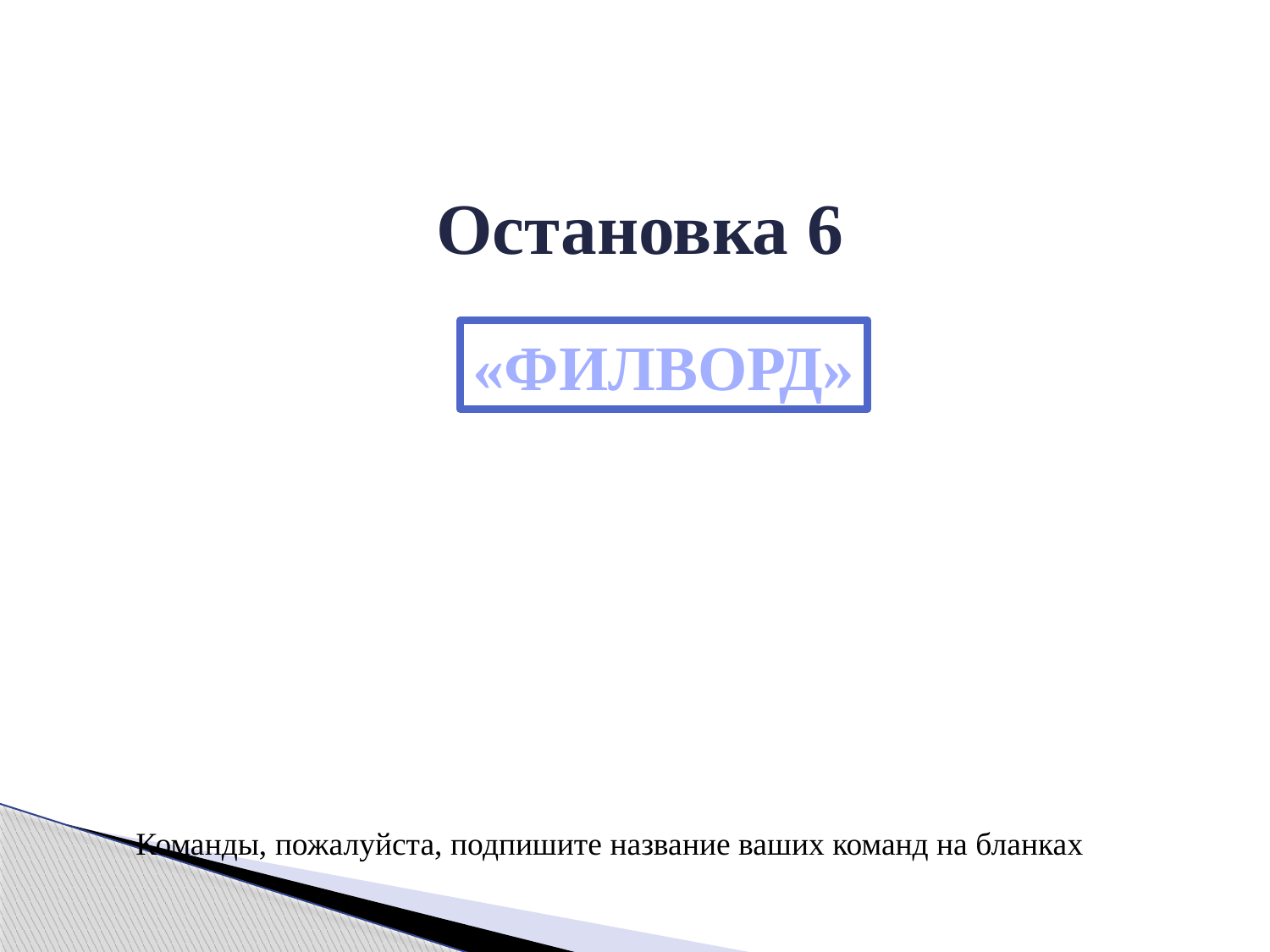

# Остановка 6
«ФИЛВОРД»
Команды, пожалуйста, подпишите название ваших команд на бланках